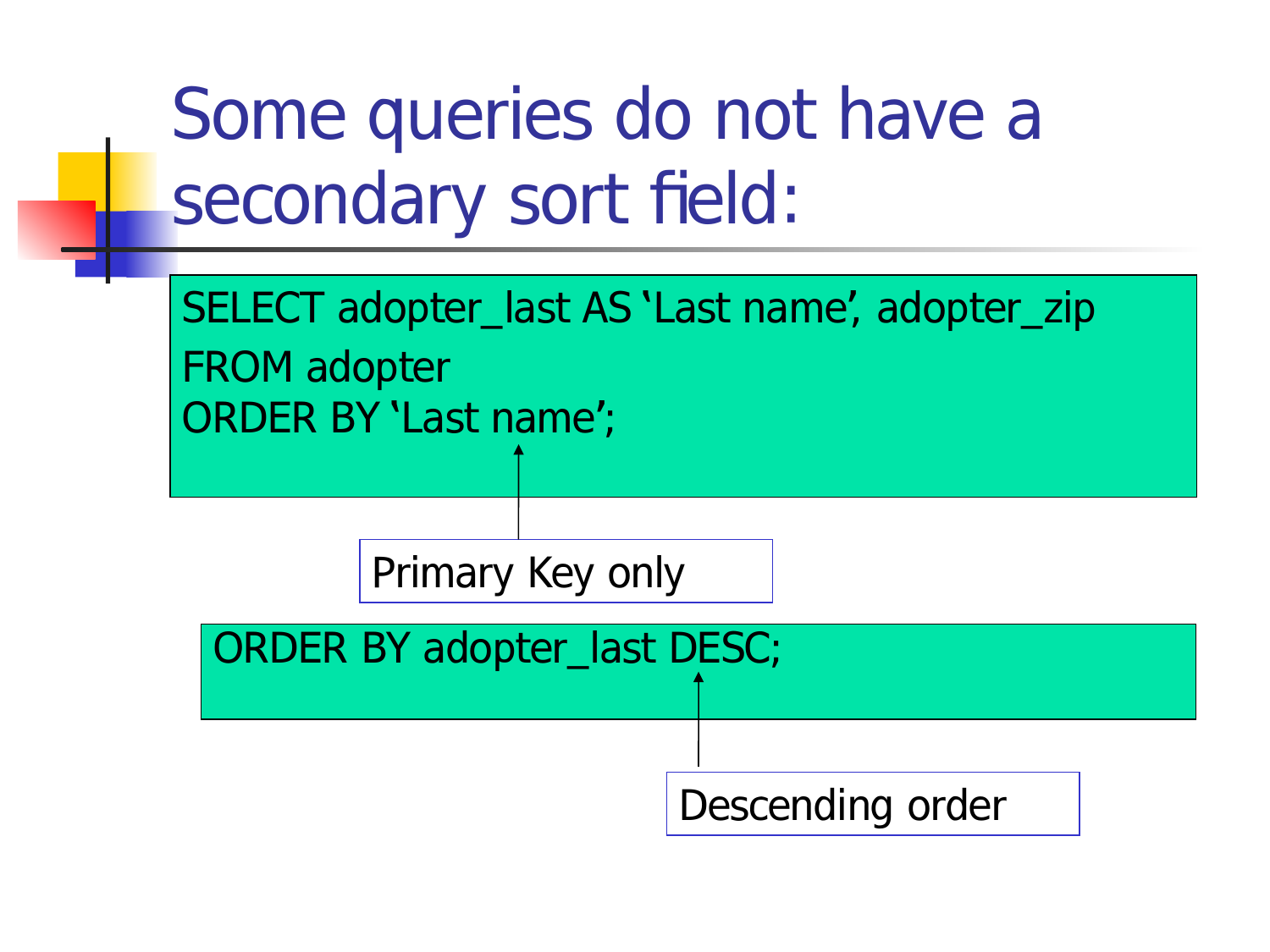

# Some queries do not have a secondary sort field:
SELECT adopter_last AS ‘Last name’, adopter_zip
FROM adopter
ORDER BY ‘Last name’;

Primary Key only
ORDER BY adopter_last DESC;

Descending order